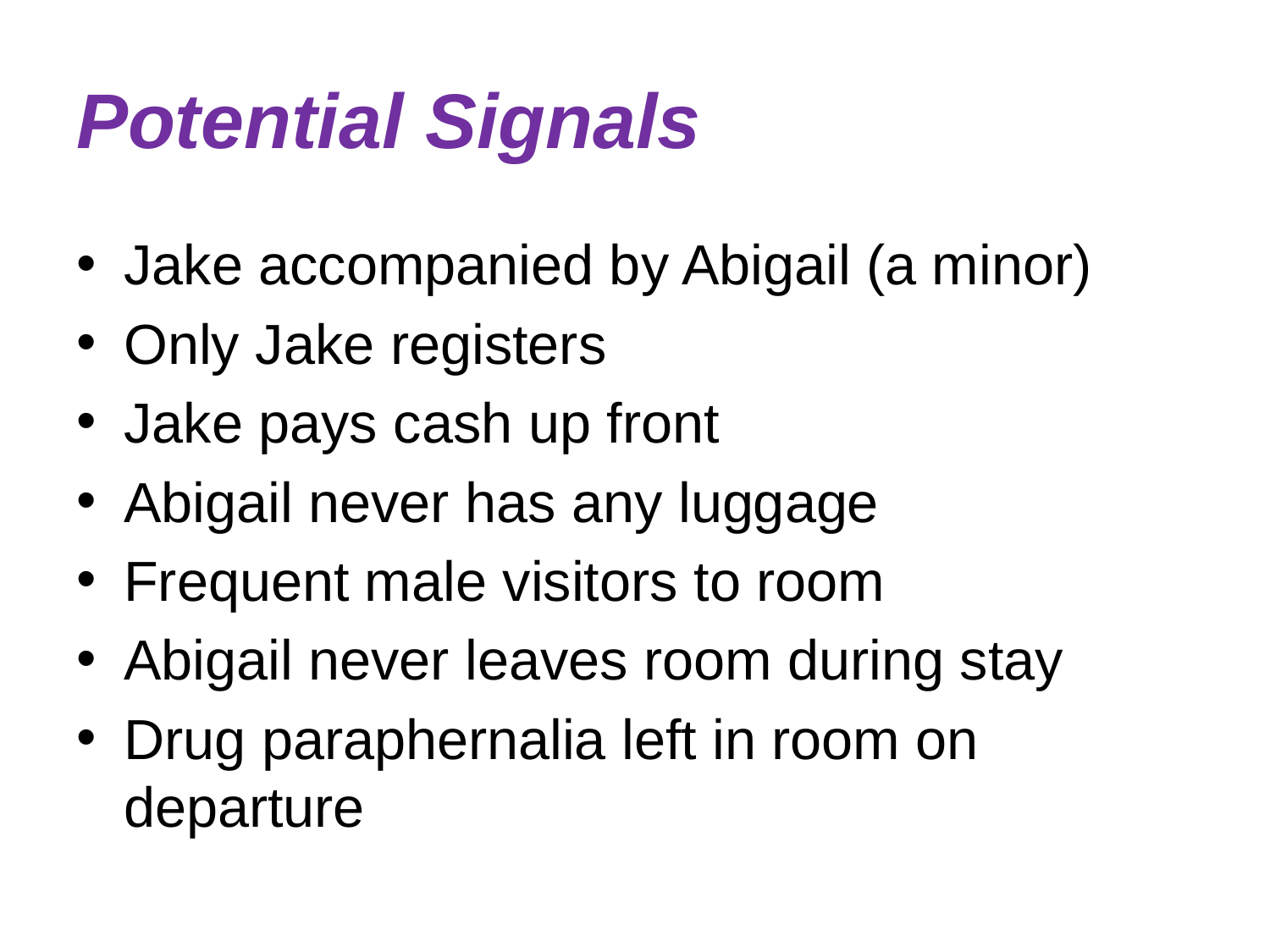

# Potential Signals
Jake accompanied by Abigail (a minor)
Only Jake registers
Jake pays cash up front
Abigail never has any luggage
Frequent male visitors to room
Abigail never leaves room during stay
Drug paraphernalia left in room on departure